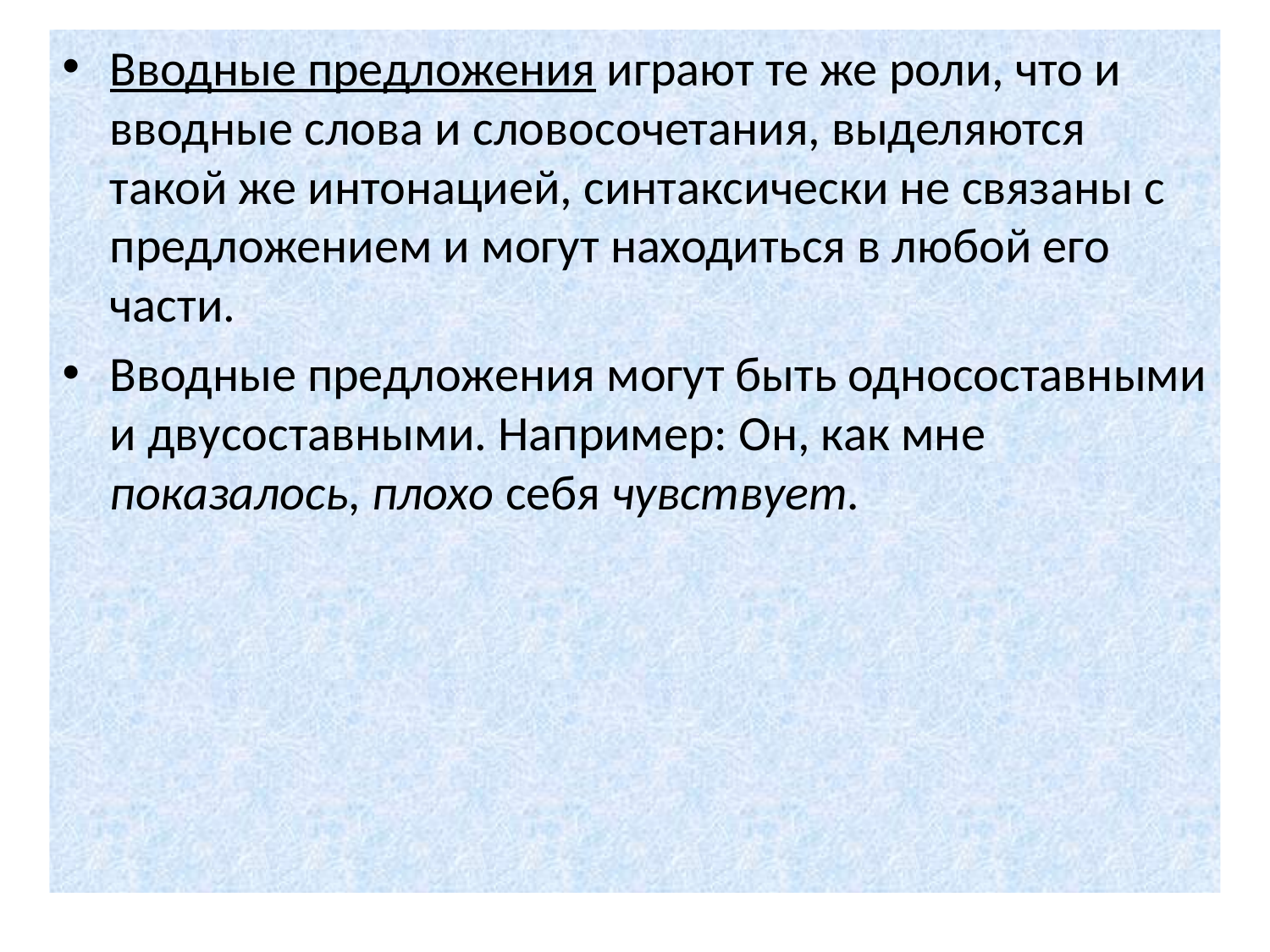

Вводные предложения играют те же роли, что и вводные слова и словосочетания, выделяются такой же интонацией, синтаксически не связаны с предложением и могут находиться в любой его части.
Вводные предложения могут быть односоставными и двусоставными. Например: Он, как мне показалось, плохо себя чувствует.